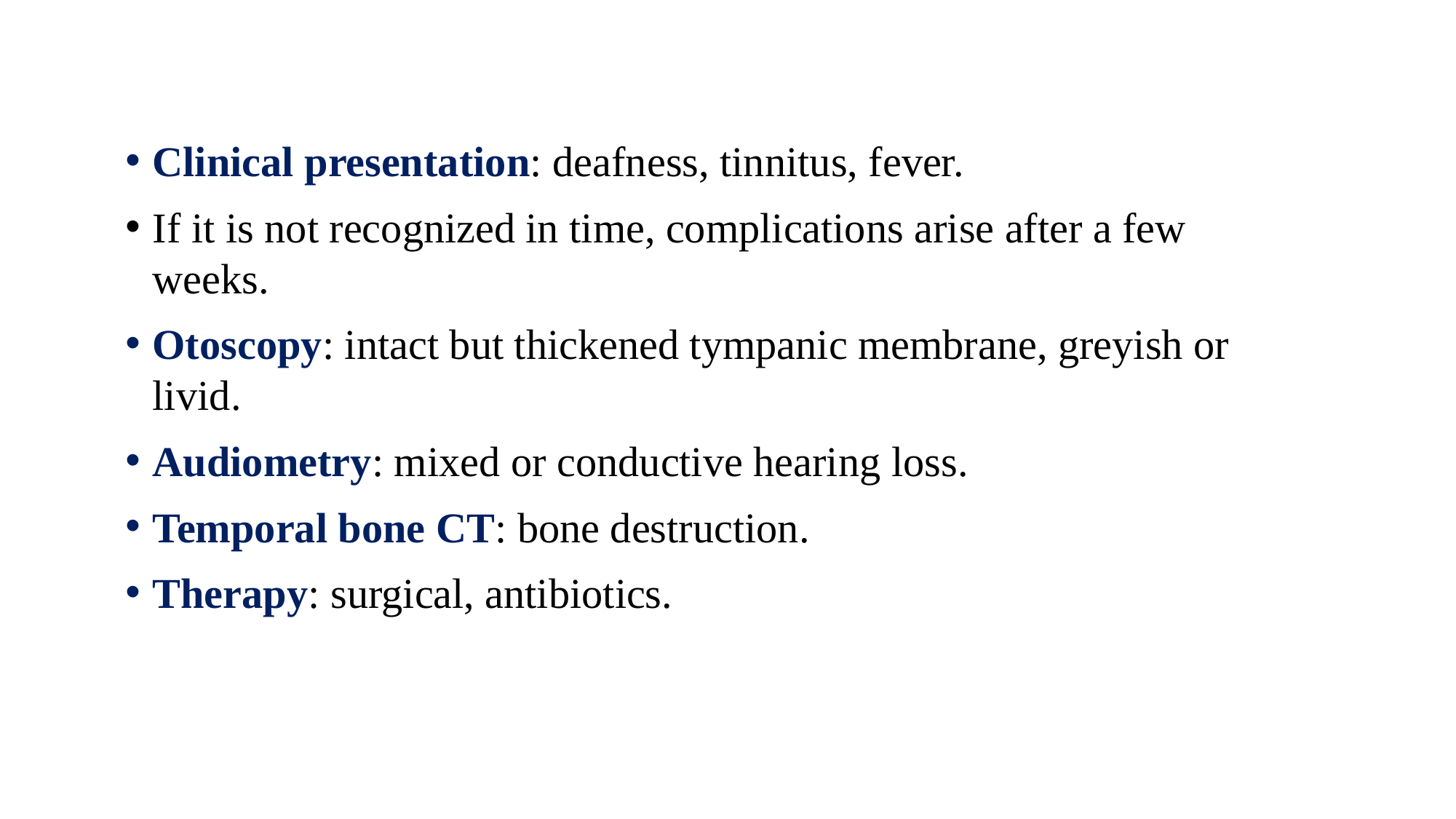

Clinical presentation: deafness, tinnitus, fever.
If it is not recognized in time, complications arise after a few weeks.
Otoscopy: intact but thickened tympanic membrane, greyish or livid.
Audiometry: mixed or conductive hearing loss.
Temporal bone CT: bone destruction.
Therapy: surgical, antibiotics.